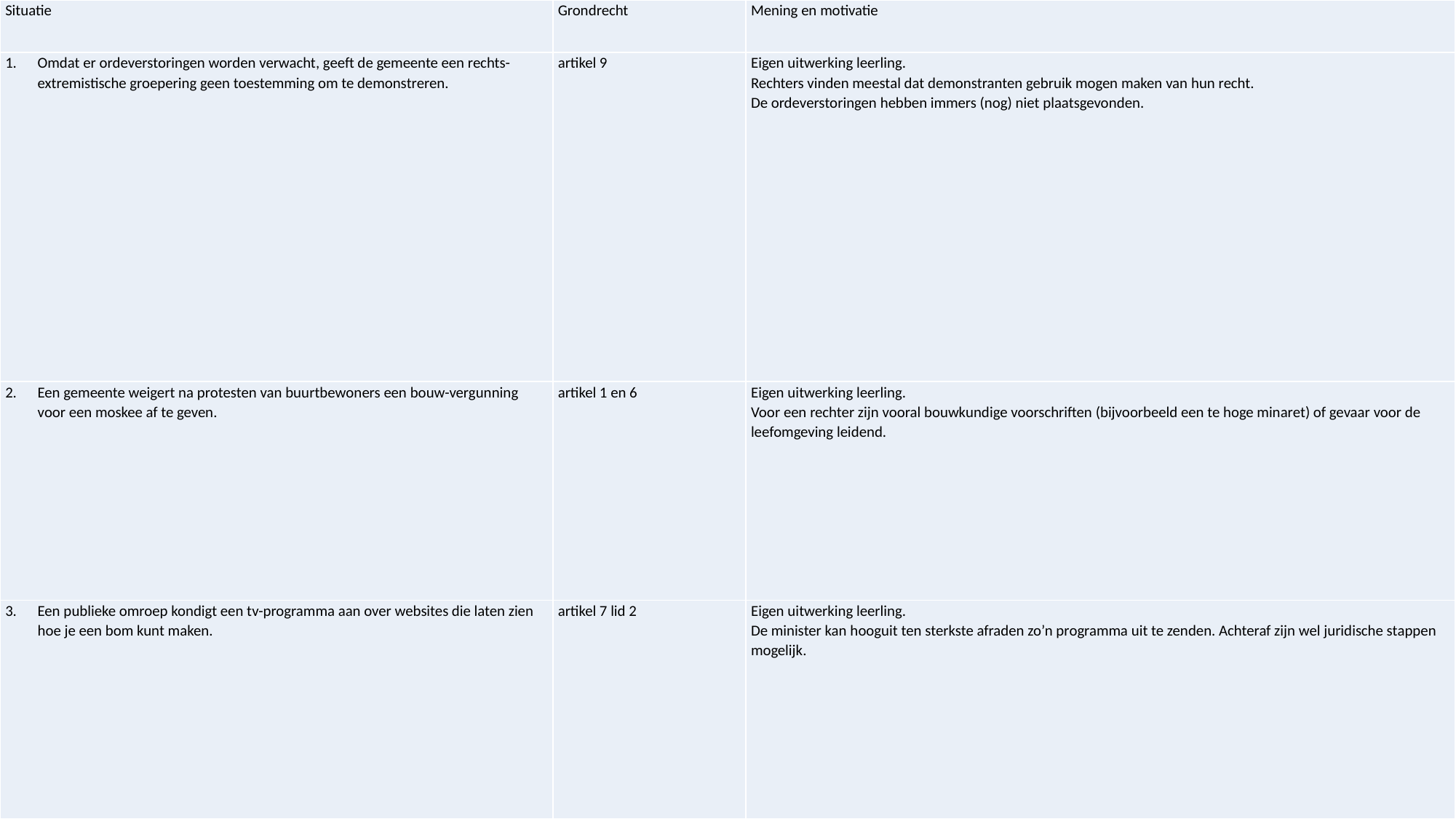

| Situatie | Grondrecht | Mening en motivatie |
| --- | --- | --- |
| 1. Omdat er ordeverstoringen worden verwacht, geeft de gemeente een rechts-extremistische groepering geen toestemming om te demonstreren. | artikel 9 | Eigen uitwerking leerling. Rechters vinden meestal dat demonstranten gebruik mogen maken van hun recht. De ordeverstoringen hebben immers (nog) niet plaatsgevonden. |
| 2. Een gemeente weigert na protesten van buurtbewoners een bouw-vergunning voor een moskee af te geven. | artikel 1 en 6 | Eigen uitwerking leerling. Voor een rechter zijn vooral bouwkundige voorschriften (bijvoorbeeld een te hoge minaret) of gevaar voor de leefomgeving leidend. |
| 3. Een publieke omroep kondigt een tv-programma aan over websites die laten zien hoe je een bom kunt maken. | artikel 7 lid 2 | Eigen uitwerking leerling. De minister kan hooguit ten sterkste afraden zo’n programma uit te zenden. Achteraf zijn wel juridische stappen mogelijk. |
#